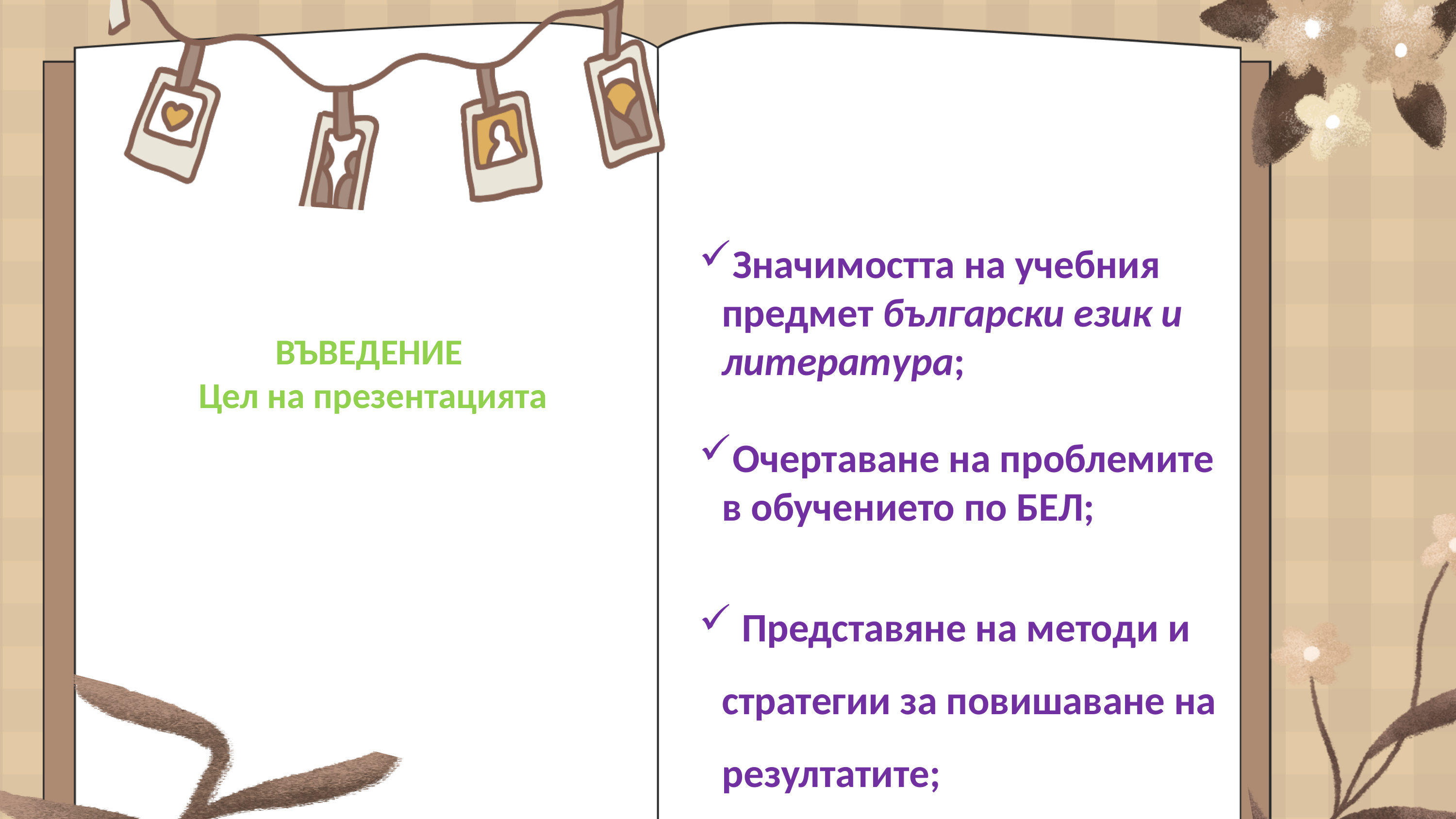

Значимостта на учебния предмет български език и литература;

Очертаване на проблемите в обучението по БЕЛ;

 Представяне на методи и стратегии за повишаване на резултатите;

ВЪВЕДЕНИЕ
Цел на презентацията